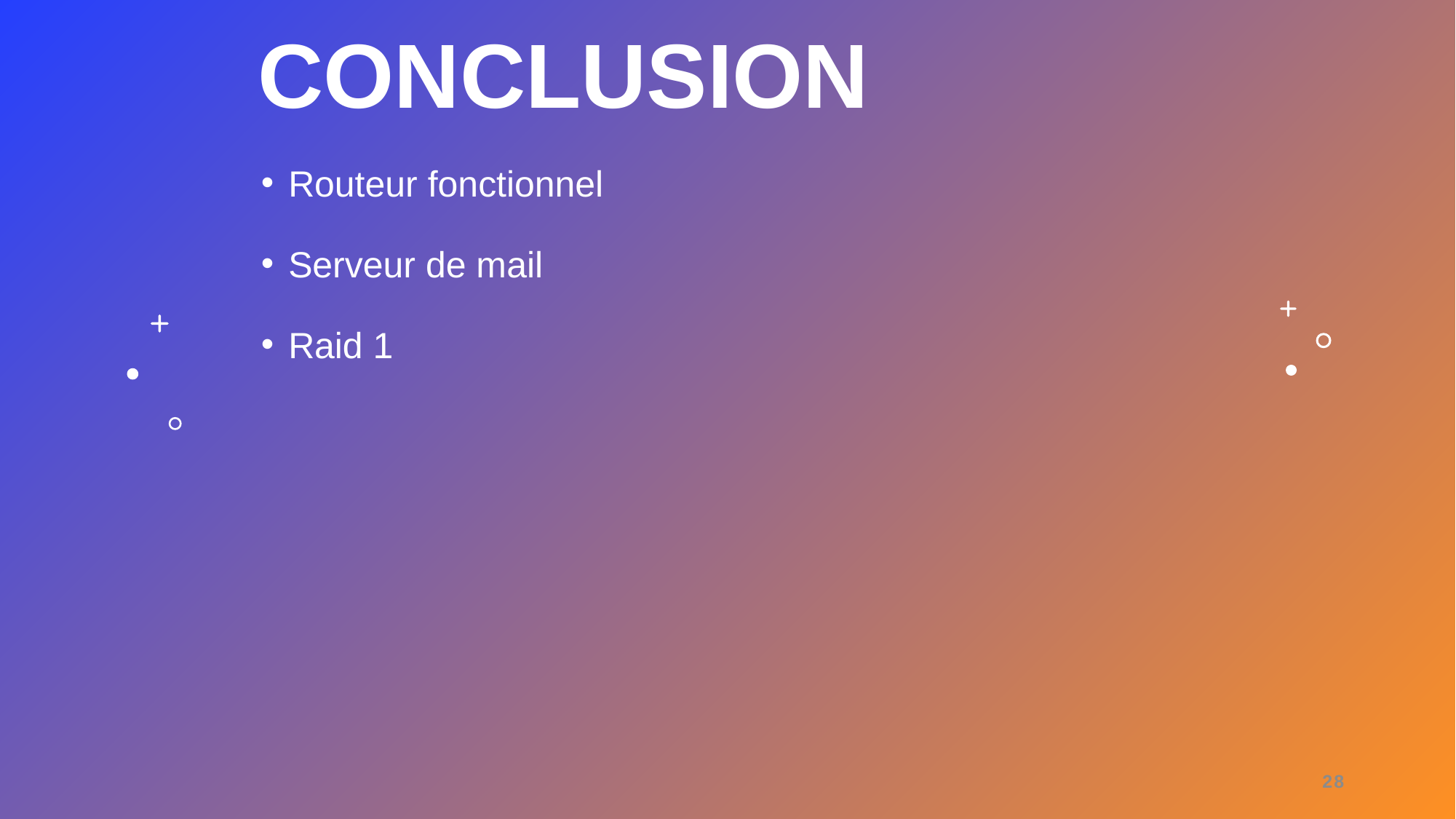

# Conclusion
Routeur fonctionnel
Serveur de mail
Raid 1
28